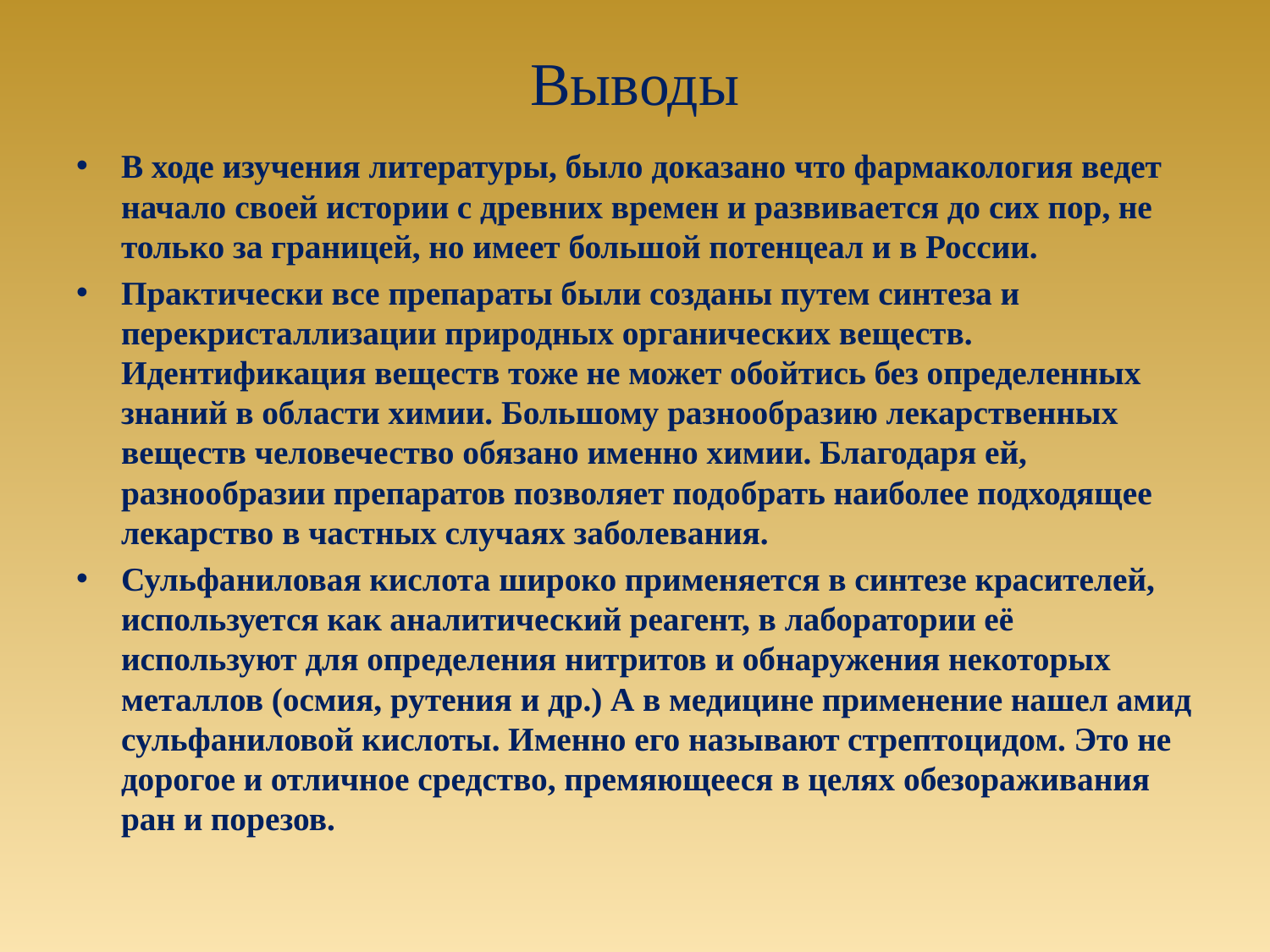

# Выводы
В ходе изучения литературы, было доказано что фармакология ведет начало своей истории с древних времен и развивается до сих пор, не только за границей, но имеет большой потенцеал и в России.
Практически все препараты были созданы путем синтеза и перекристаллизации природных органических веществ. Идентификация веществ тоже не может обойтись без определенных знаний в области химии. Большому разнообразию лекарственных веществ человечество обязано именно химии. Благодаря ей, разнообразии препаратов позволяет подобрать наиболее подходящее лекарство в частных случаях заболевания.
Сульфаниловая кислота широко применяется в синтезе красителей, используется как аналитический реагент, в лаборатории её используют для определения нитритов и обнаружения некоторых металлов (осмия, рутения и др.) А в медицине применение нашел амид сульфаниловой кислоты. Именно его называют стрептоцидом. Это не дорогое и отличное средство, премяющееся в целях обезораживания ран и порезов.